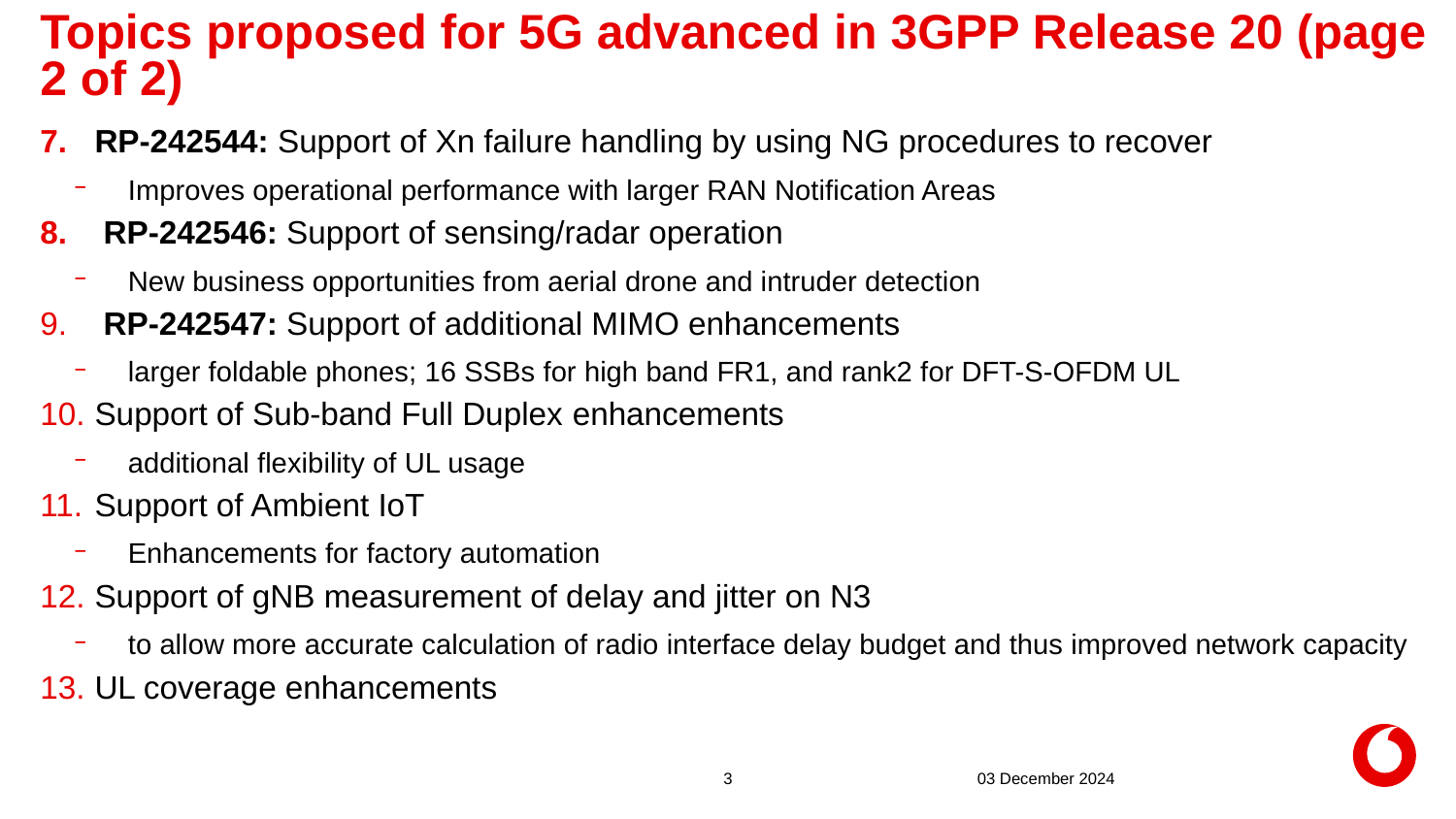

# Topics proposed for 5G advanced in 3GPP Release 20 (page 2 of 2)
RP-242544: Support of Xn failure handling by using NG procedures to recover
Improves operational performance with larger RAN Notification Areas
 RP-242546: Support of sensing/radar operation
New business opportunities from aerial drone and intruder detection
 RP-242547: Support of additional MIMO enhancements
larger foldable phones; 16 SSBs for high band FR1, and rank2 for DFT-S-OFDM UL
Support of Sub-band Full Duplex enhancements
additional flexibility of UL usage
Support of Ambient IoT
Enhancements for factory automation
Support of gNB measurement of delay and jitter on N3
to allow more accurate calculation of radio interface delay budget and thus improved network capacity
UL coverage enhancements
03 December 2024
3